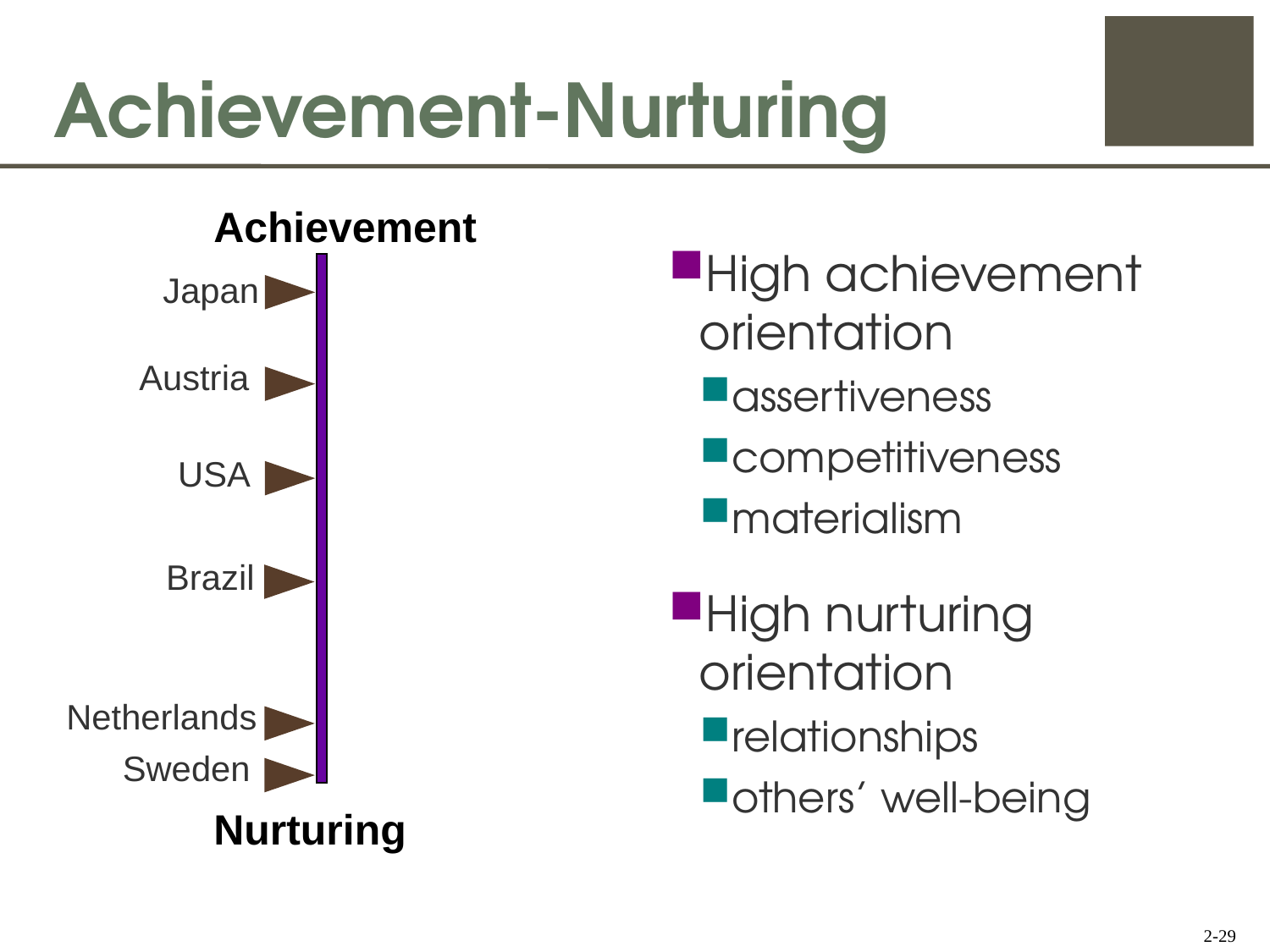

# Achievement-Nurturing
Achievement
High achievement orientation
assertiveness
competitiveness
materialism
High nurturing orientation
relationships
others’ well-being

Japan

Austria

USA

Brazil

Netherlands

 Sweden

Nurturing